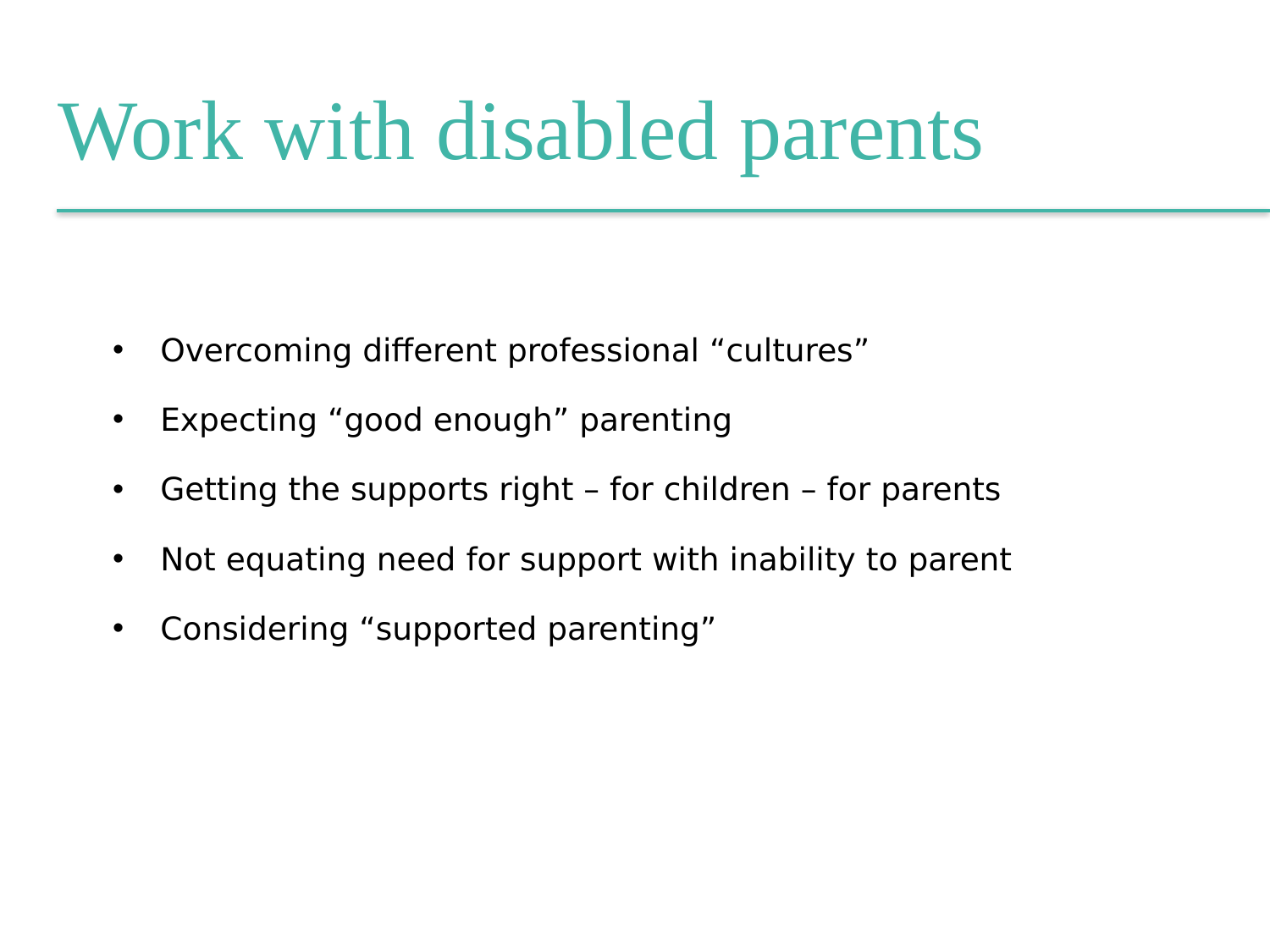

Work with disabled parents
Overcoming different professional “cultures”
Expecting “good enough” parenting
Getting the supports right – for children – for parents
Not equating need for support with inability to parent
Considering “supported parenting”